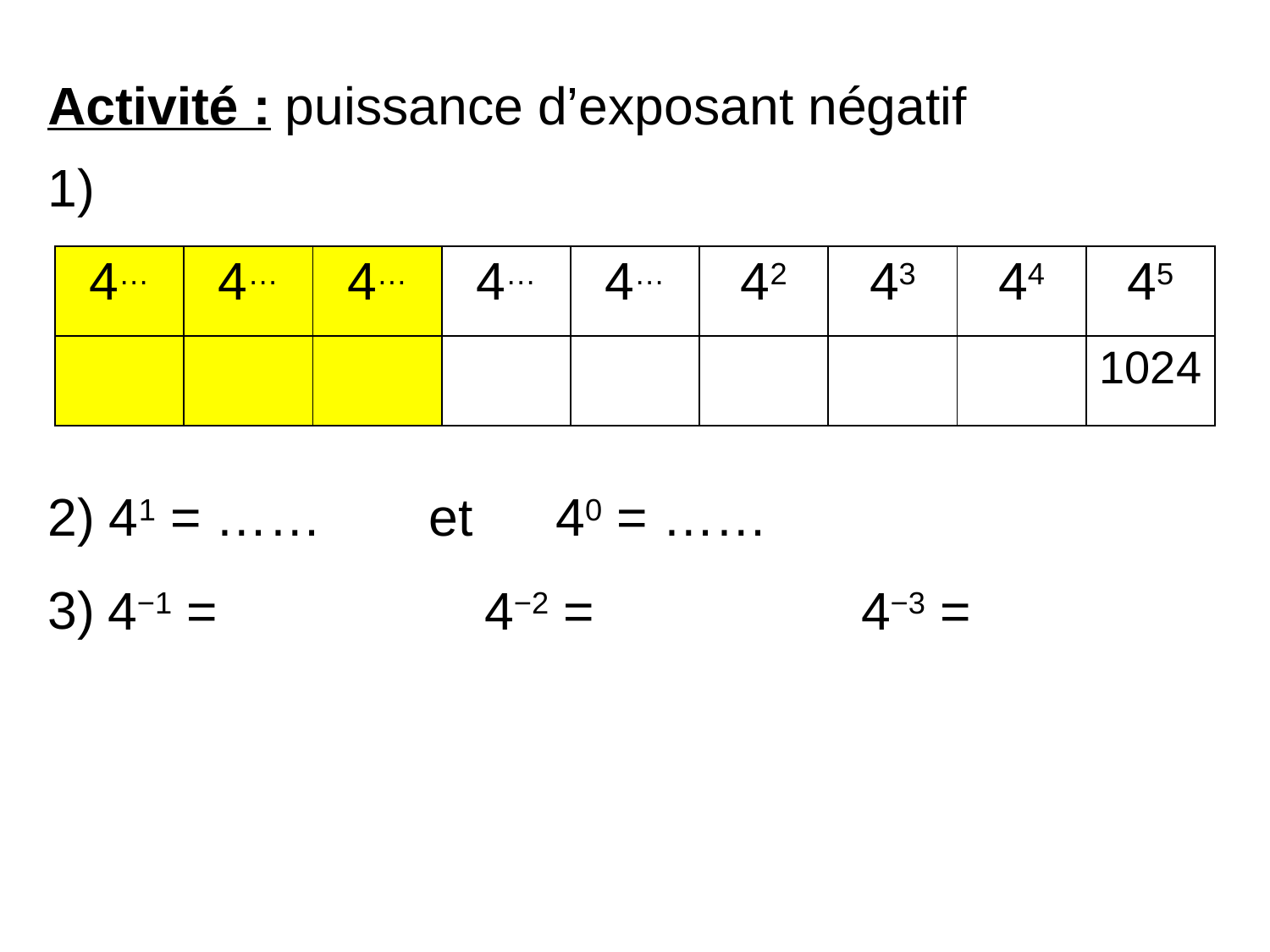

Activité : puissance d’exposant négatif
1)

2) 41 = ……	et 	40 = ……
3)
| 4… | 4… | 4… | 4… | 4… | 42 | 43 | 44 | 45 |
| --- | --- | --- | --- | --- | --- | --- | --- | --- |
|  |  |  |  |  |  |  |  | 1024 |
| 4−1 = | 4−2 = | 4−3 = |
| --- | --- | --- |